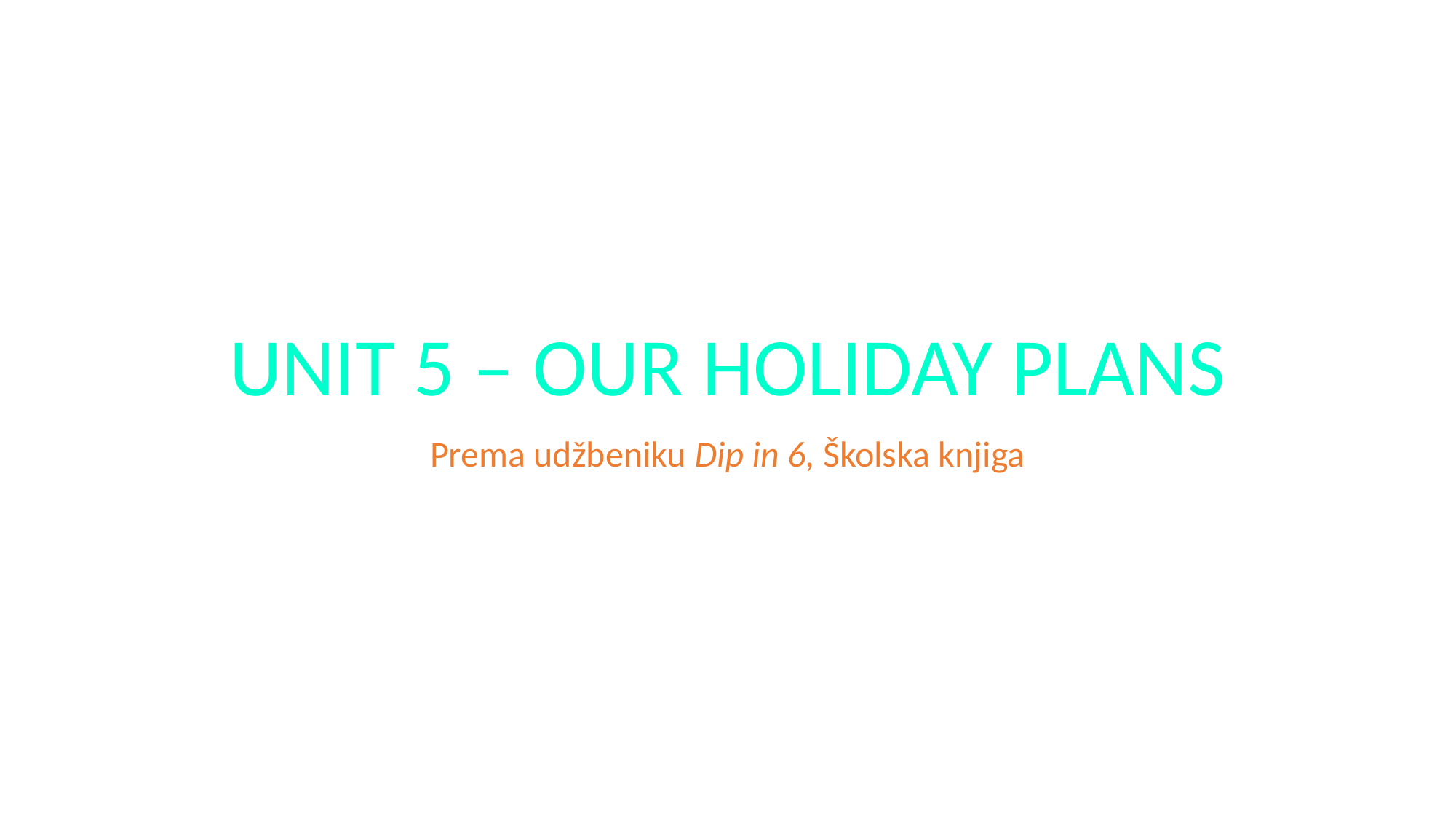

# UNIT 5 – OUR HOLIDAY PLANS
Prema udžbeniku Dip in 6, Školska knjiga